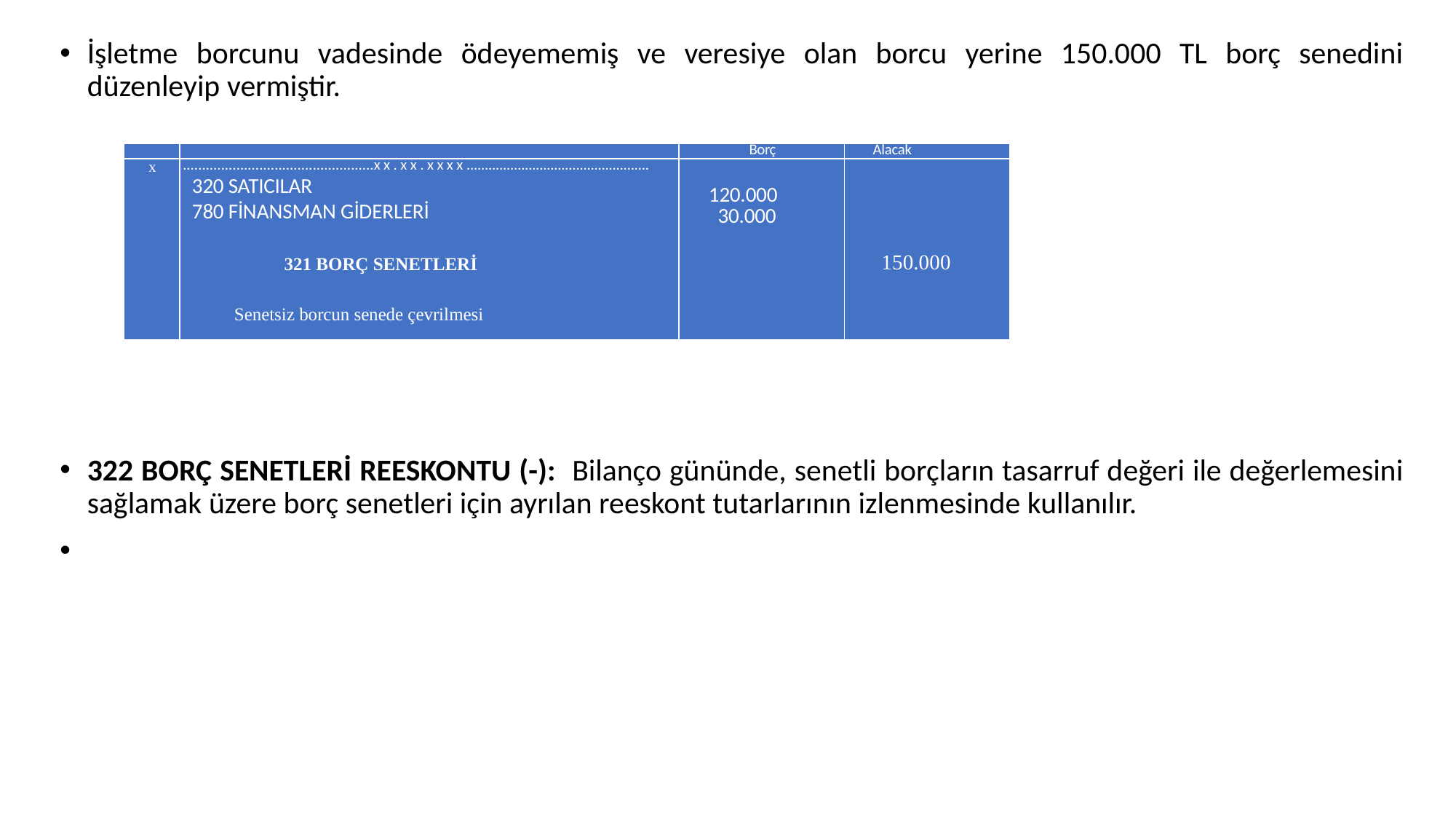

İşletme borcunu vadesinde ödeyememiş ve veresiye olan borcu yerine 150.000 TL borç senedini düzenleyip vermiştir.

322 BORÇ SENETLERİ REESKONTU (-):  Bilanço gününde, senetli borçların tasarruf değeri ile değerlemesini sağlamak üzere borç senetleri için ayrılan reeskont tutarlarının izlenmesinde kullanılır.

|  |  | Borç | Alacak |
| --- | --- | --- | --- |
| x | ..................................................xx.xx.xxxx.................................................. 320 SATICILAR 780 FİNANSMAN GİDERLERİ 321 BORÇ SENETLERİ Senetsiz borcun senede çevrilmesi | 120.000 30.000 | 150.000 |